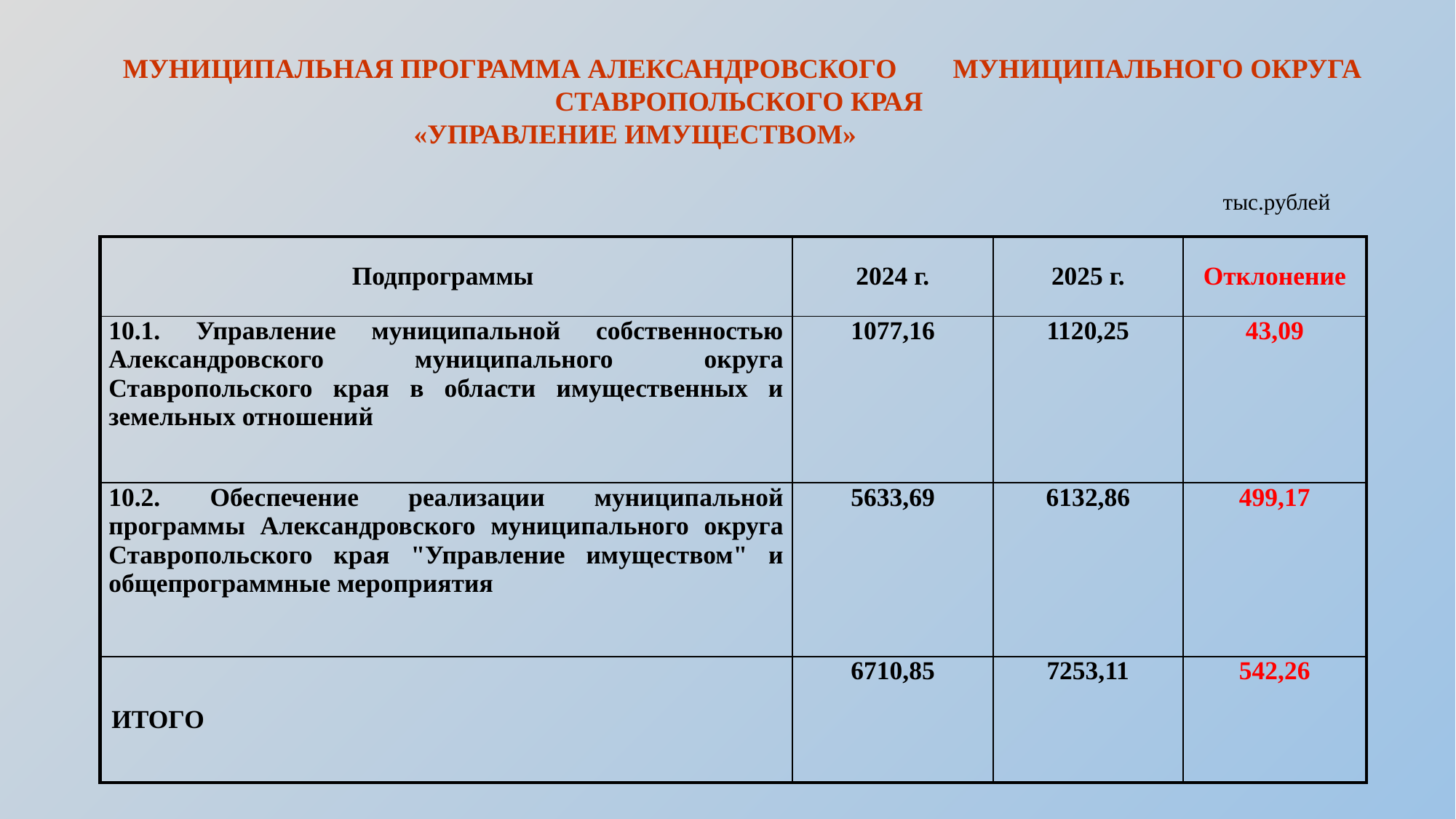

МУНИЦИПАЛЬНАЯ ПРОГРАММА АЛЕКСАНДРОВСКОГО        МУНИЦИПАЛЬНОГО ОКРУГА СТАВРОПОЛЬСКОГО КРАЯ
«УПРАВЛЕНИЕ ИМУЩЕСТВОМ»
тыс.рублей
| Подпрограммы | 2024 г. | 2025 г. | Отклонение |
| --- | --- | --- | --- |
| 10.1. Управление муниципальной собственностью Александровского муниципального округа Ставропольского края в области имущественных и земельных отношений | 1077,16 | 1120,25 | 43,09 |
| 10.2. Обеспечение реализации муниципальной программы Александровского муниципального округа Ставропольского края "Управление имуществом" и общепрограммные мероприятия | 5633,69 | 6132,86 | 499,17 |
| ИТОГО | 6710,85 | 7253,11 | 542,26 |